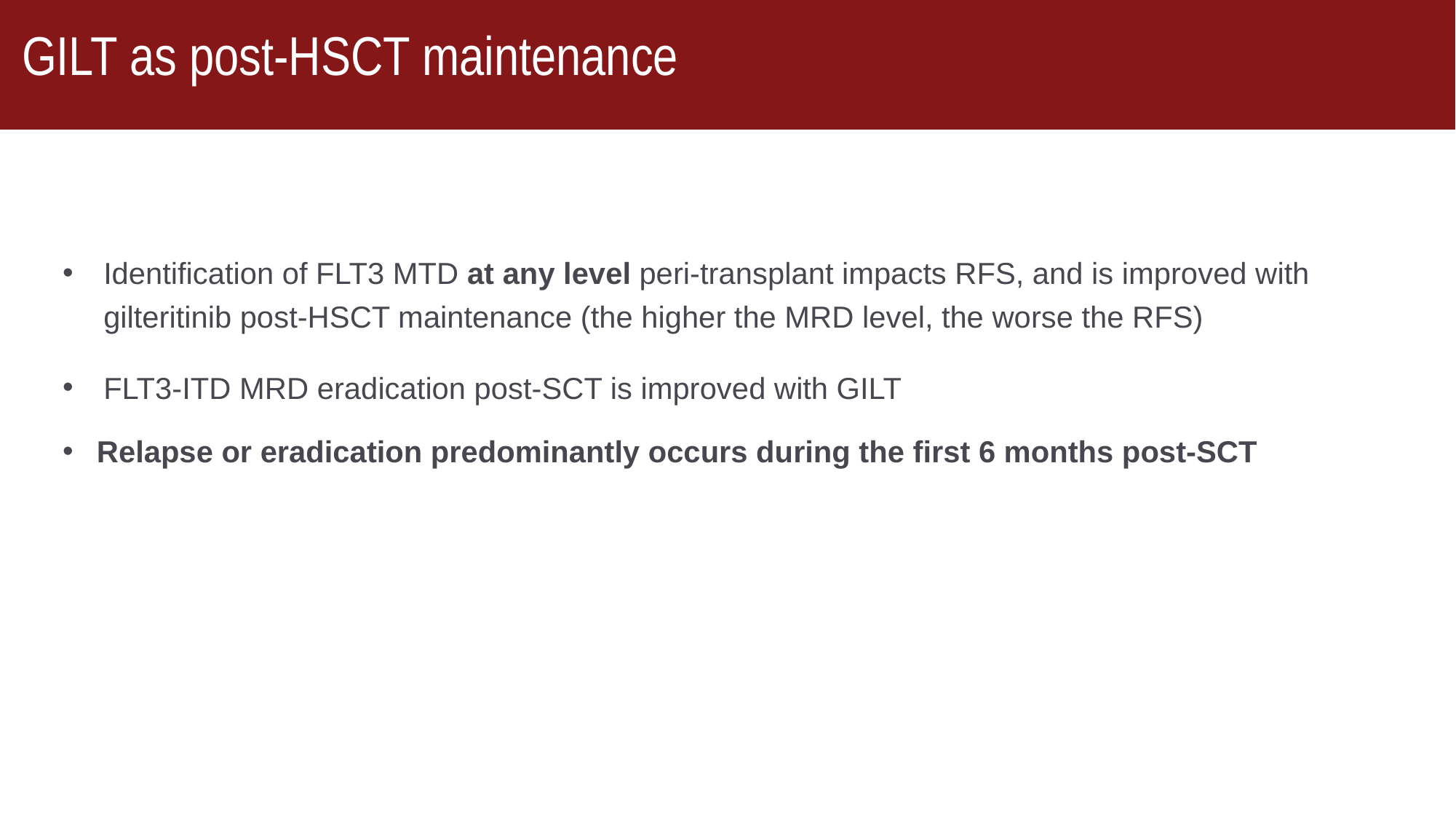

#

GILT as post-HSCT maintenance

Identification of FLT3 MTD at any level peri-transplant impacts RFS, and is improved with gilteritinib post-HSCT maintenance (the higher the MRD level, the worse the RFS)
FLT3-ITD MRD eradication post-SCT is improved with GILT
Relapse or eradication predominantly occurs during the first 6 months post-SCT